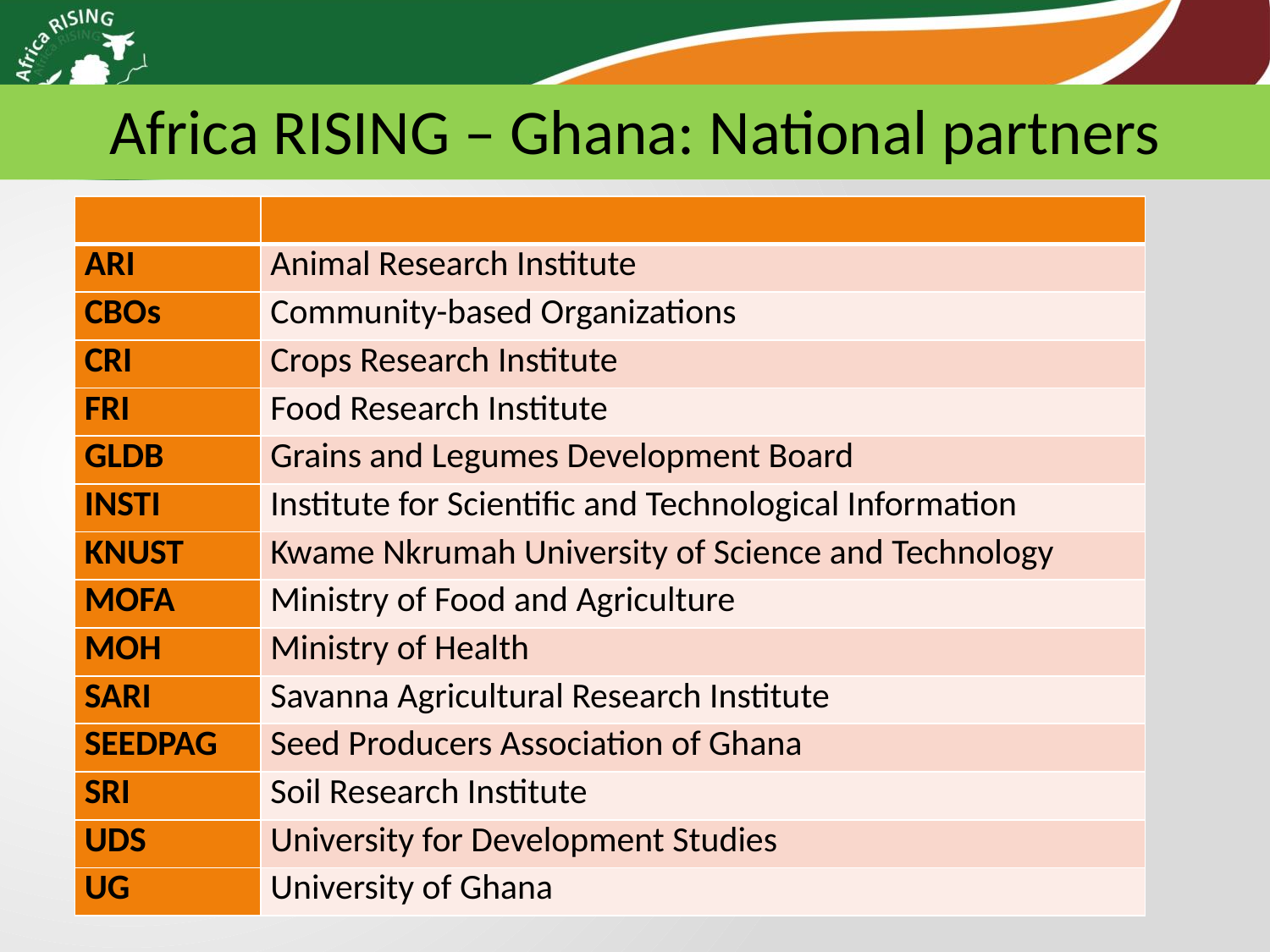

Africa RISING – Ghana: National partners
|  |  |
| --- | --- |
| ARI | Animal Research Institute |
| CBOs | Community-based Organizations |
| CRI | Crops Research Institute |
| FRI | Food Research Institute |
| GLDB | Grains and Legumes Development Board |
| INSTI | Institute for Scientific and Technological Information |
| KNUST | Kwame Nkrumah University of Science and Technology |
| MOFA | Ministry of Food and Agriculture |
| MOH | Ministry of Health |
| SARI | Savanna Agricultural Research Institute |
| SEEDPAG | Seed Producers Association of Ghana |
| SRI | Soil Research Institute |
| UDS | University for Development Studies |
| UG | University of Ghana |